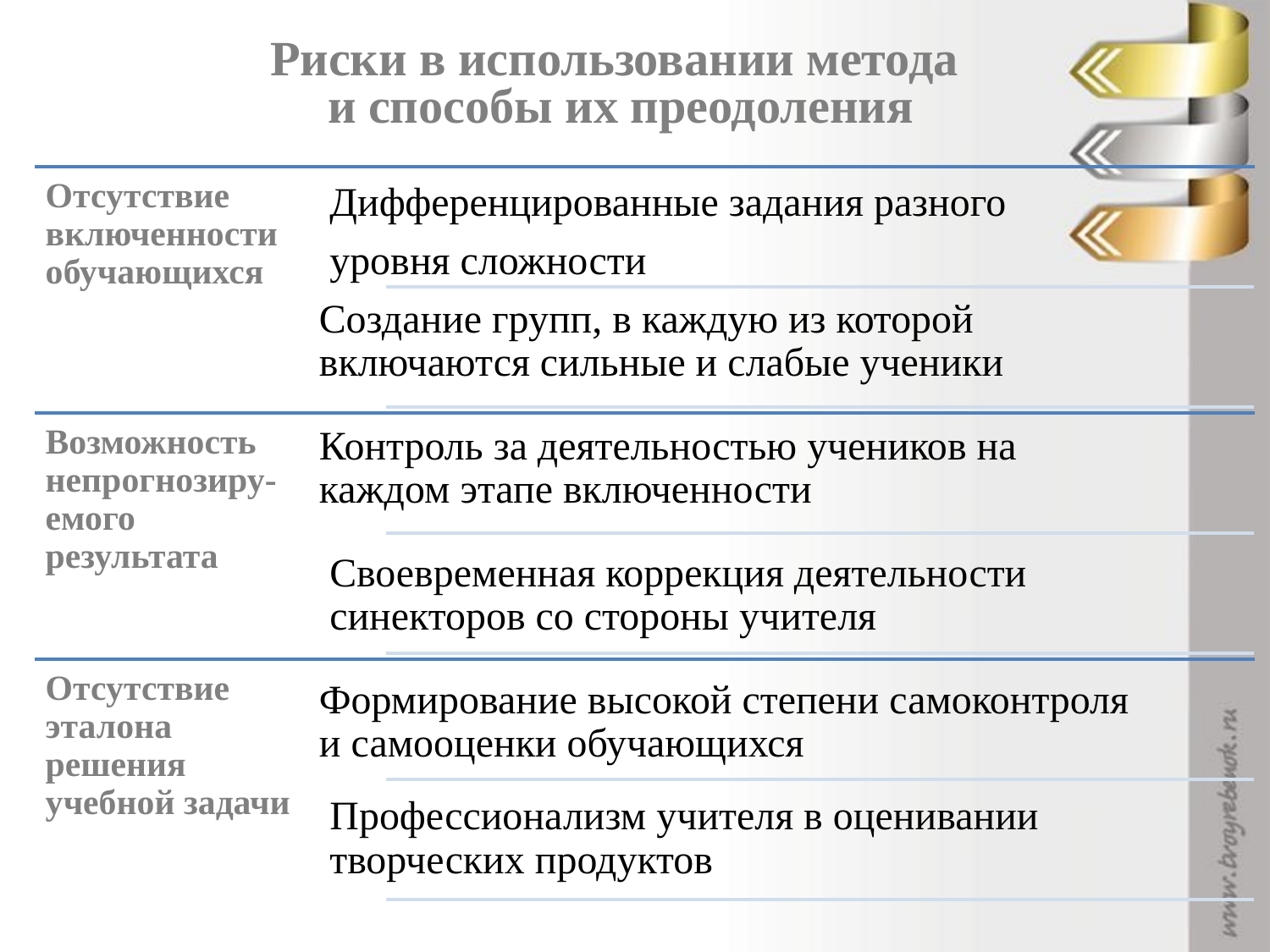

# Риски в использовании метода и способы их преодоления
Риски в использовании метода
 и способы их преодоления

Отсутствие включенности обучающихся
Дифференцированные задания разного
уровня сложности

Создание групп, в каждую из которой включаются сильные и слабые ученики

Контроль за деятельностью учеников на каждом этапе включенности

Возможность непрогнозиру-емого результата

Своевременная коррекция деятельности синекторов со стороны учителя

Отсутствие эталона решения учебной задачи

Формирование высокой степени самоконтроля и самооценки обучающихся
Профессионализм учителя в оценивании творческих продуктов